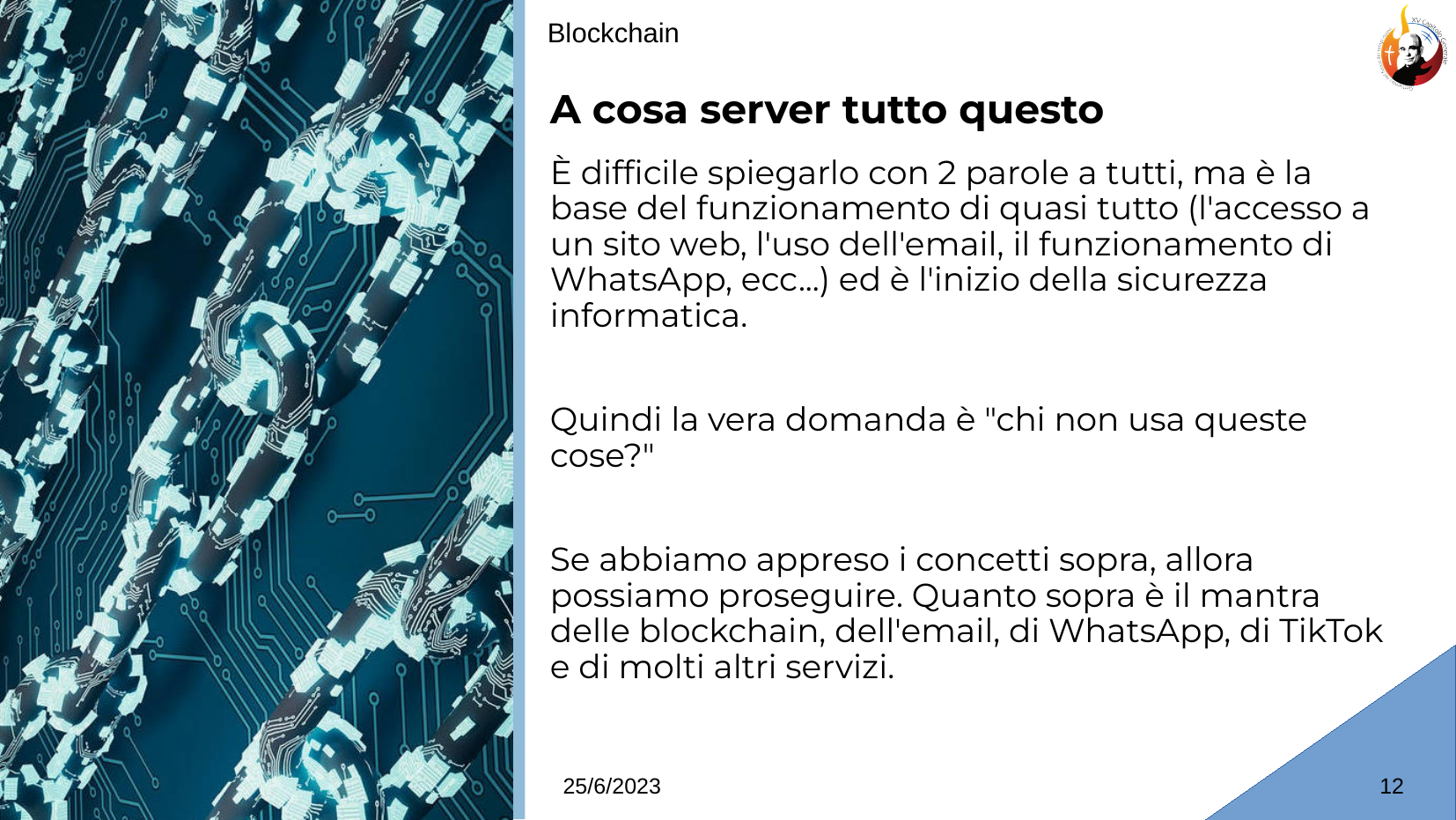

Blockchain
A cosa server tutto questo
# È difficile spiegarlo con 2 parole a tutti, ma è la base del funzionamento di quasi tutto (l'accesso a un sito web, l'uso dell'email, il funzionamento di WhatsApp, ecc...) ed è l'inizio della sicurezza informatica.

Quindi la vera domanda è "chi non usa queste cose?"

Se abbiamo appreso i concetti sopra, allora possiamo proseguire. Quanto sopra è il mantra delle blockchain, dell'email, di WhatsApp, di TikTok e di molti altri servizi.